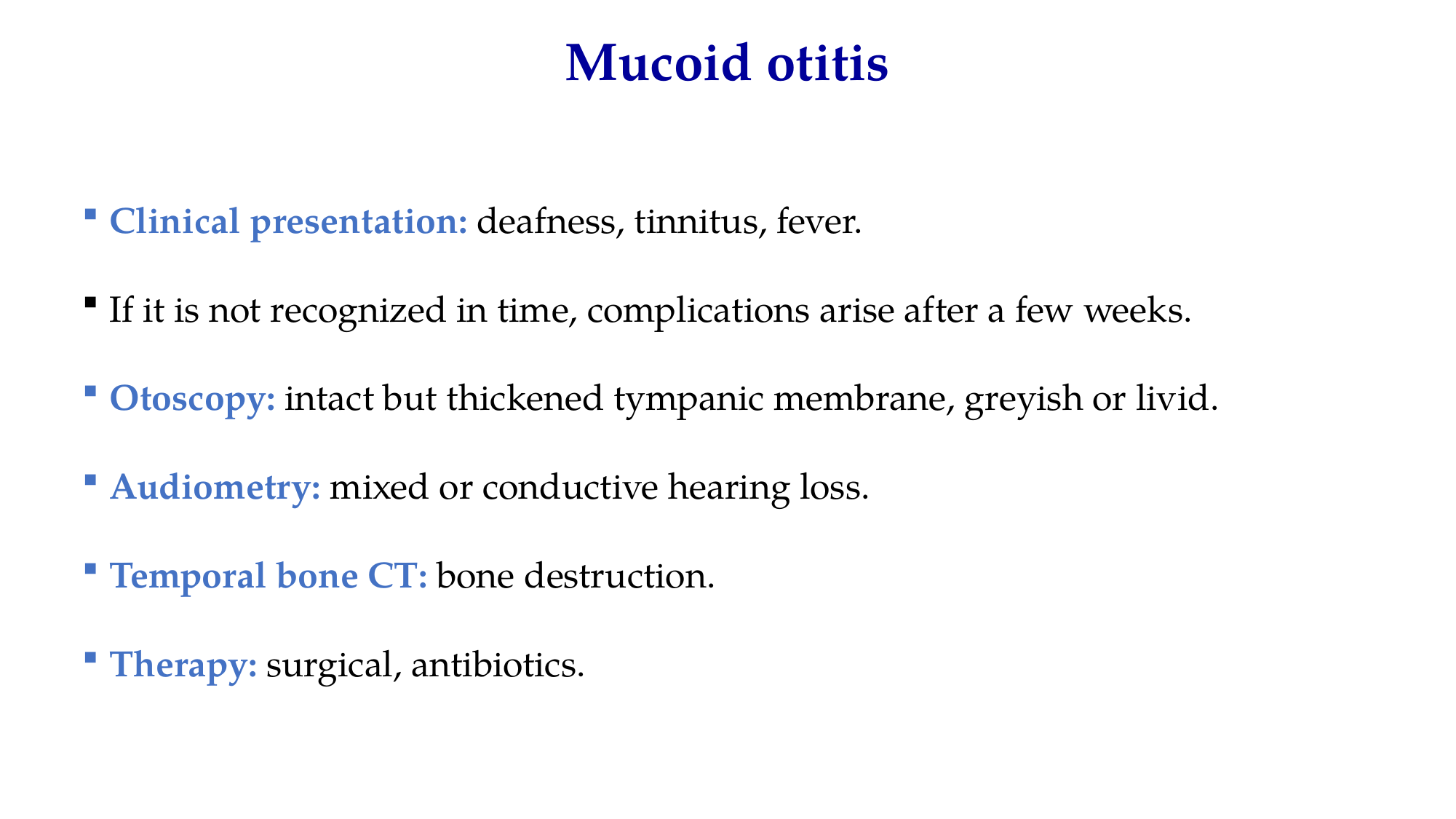

Mucoid otitis
Clinical presentation: deafness, tinnitus, fever.

If it is not recognized in time, complications arise after a few weeks.

Otoscopy: intact but thickened tympanic membrane, greyish or livid.

Audiometry: mixed or conductive hearing loss.

Temporal bone CT: bone destruction.

Therapy: surgical, antibiotics.